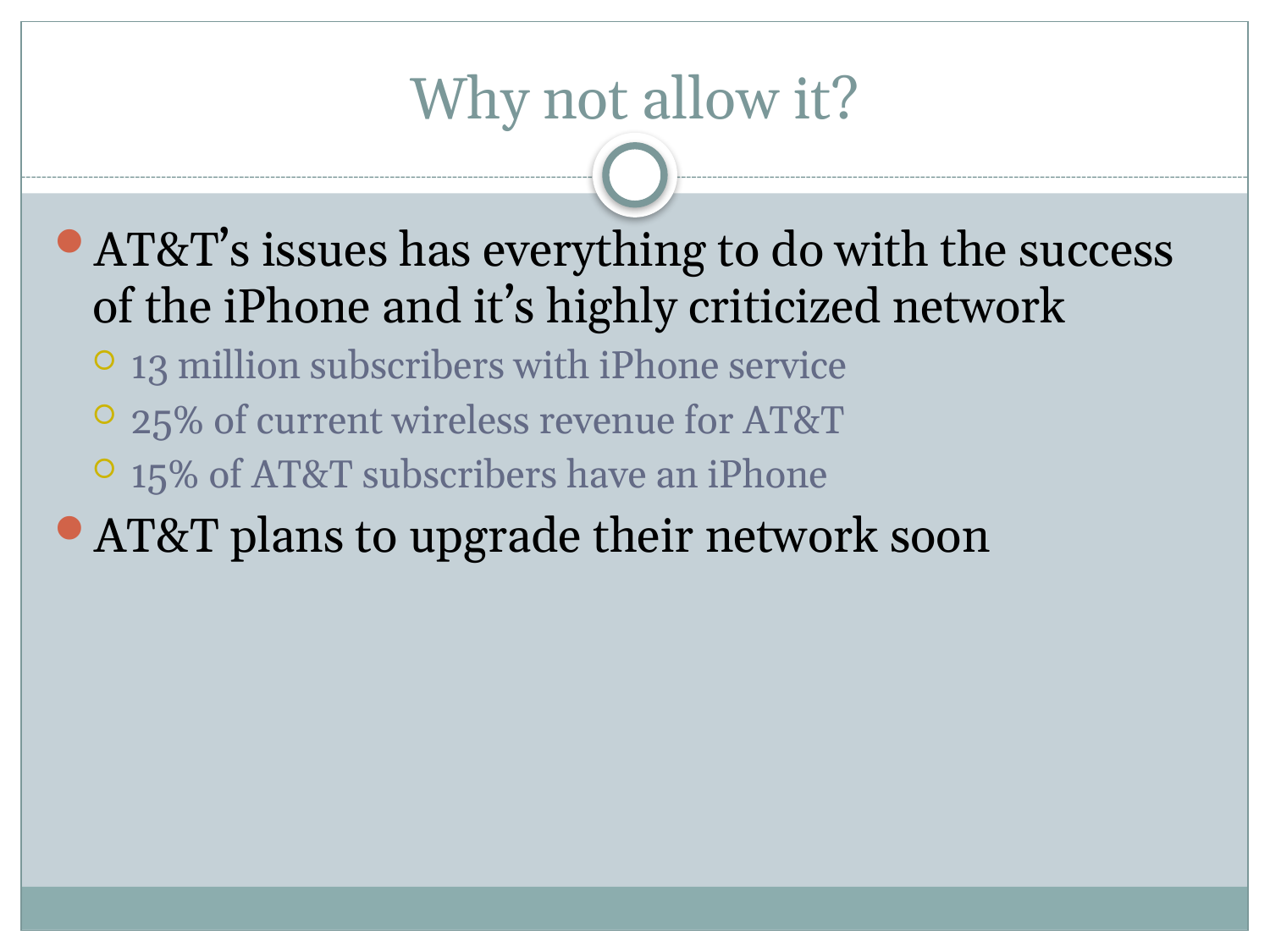

# Why not allow it?
AT&T’s issues has everything to do with the success of the iPhone and it’s highly criticized network
13 million subscribers with iPhone service
25% of current wireless revenue for AT&T
15% of AT&T subscribers have an iPhone
AT&T plans to upgrade their network soon